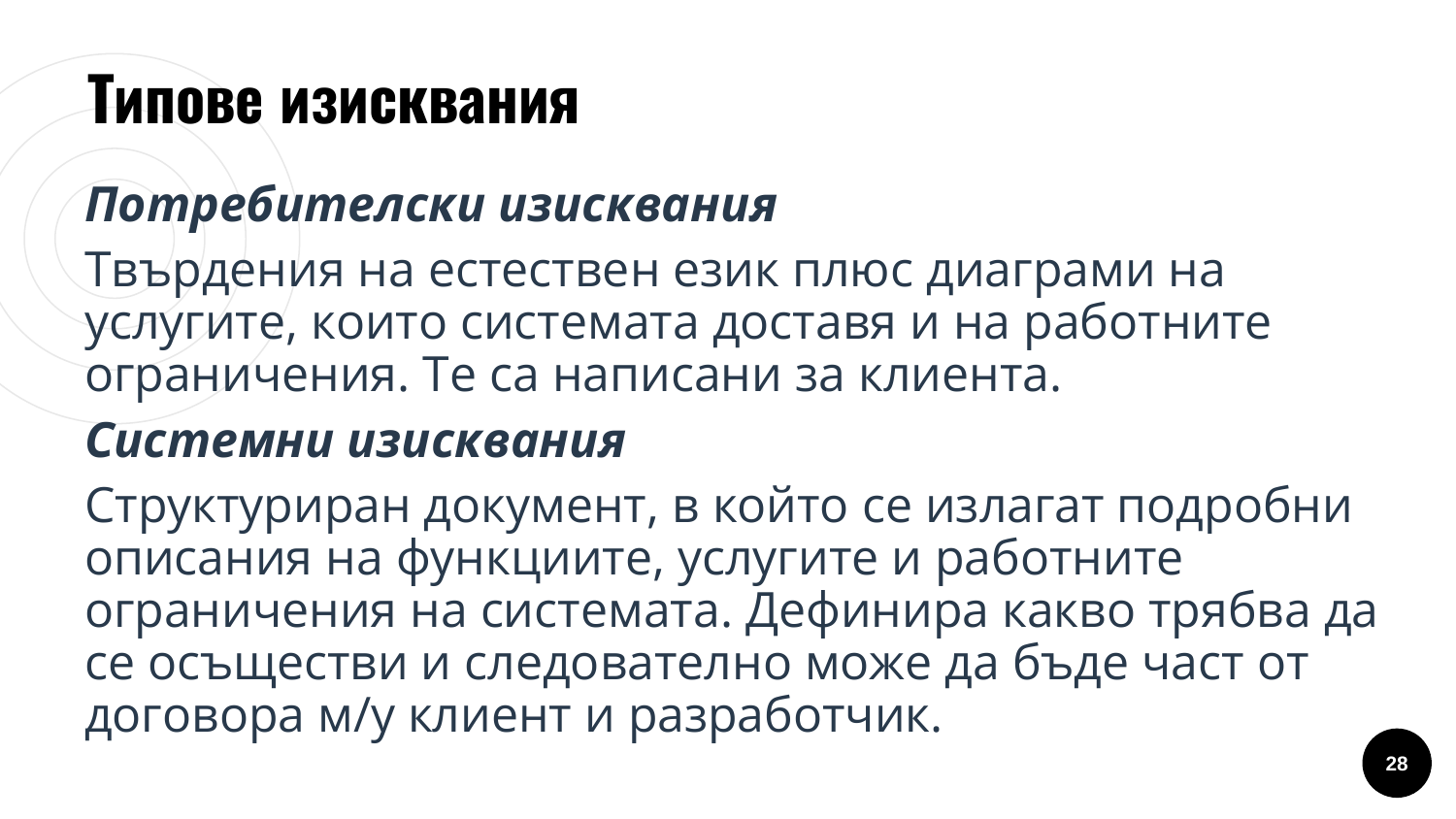

# Типове изисквания
Потребителски изисквания
Твърдения на естествен език плюс диаграми на услугите, които системата доставя и на работните ограничения. Те са написани за клиента.
Системни изисквания
Структуриран документ, в който се излагат подробни описания на функциите, услугите и работните ограничения на системата. Дефинира какво трябва да се осъществи и следователно може да бъде част от договора м/у клиент и разработчик.
Lorem um congue
28